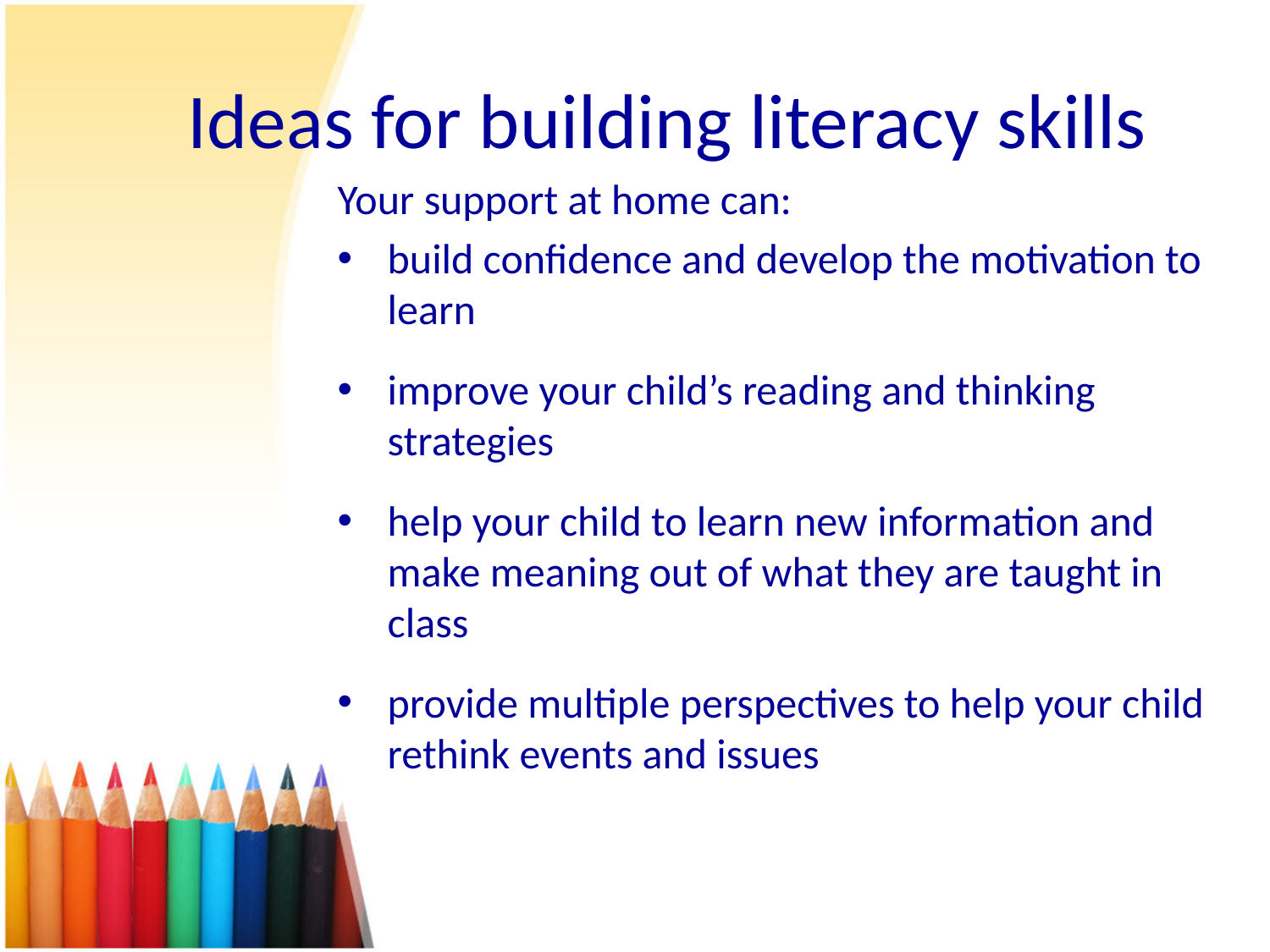

# Ideas for building literacy skills
Your support at home can:
build confidence and develop the motivation to learn
improve your child’s reading and thinking strategies
help your child to learn new information and make meaning out of what they are taught in class
provide multiple perspectives to help your child rethink events and issues